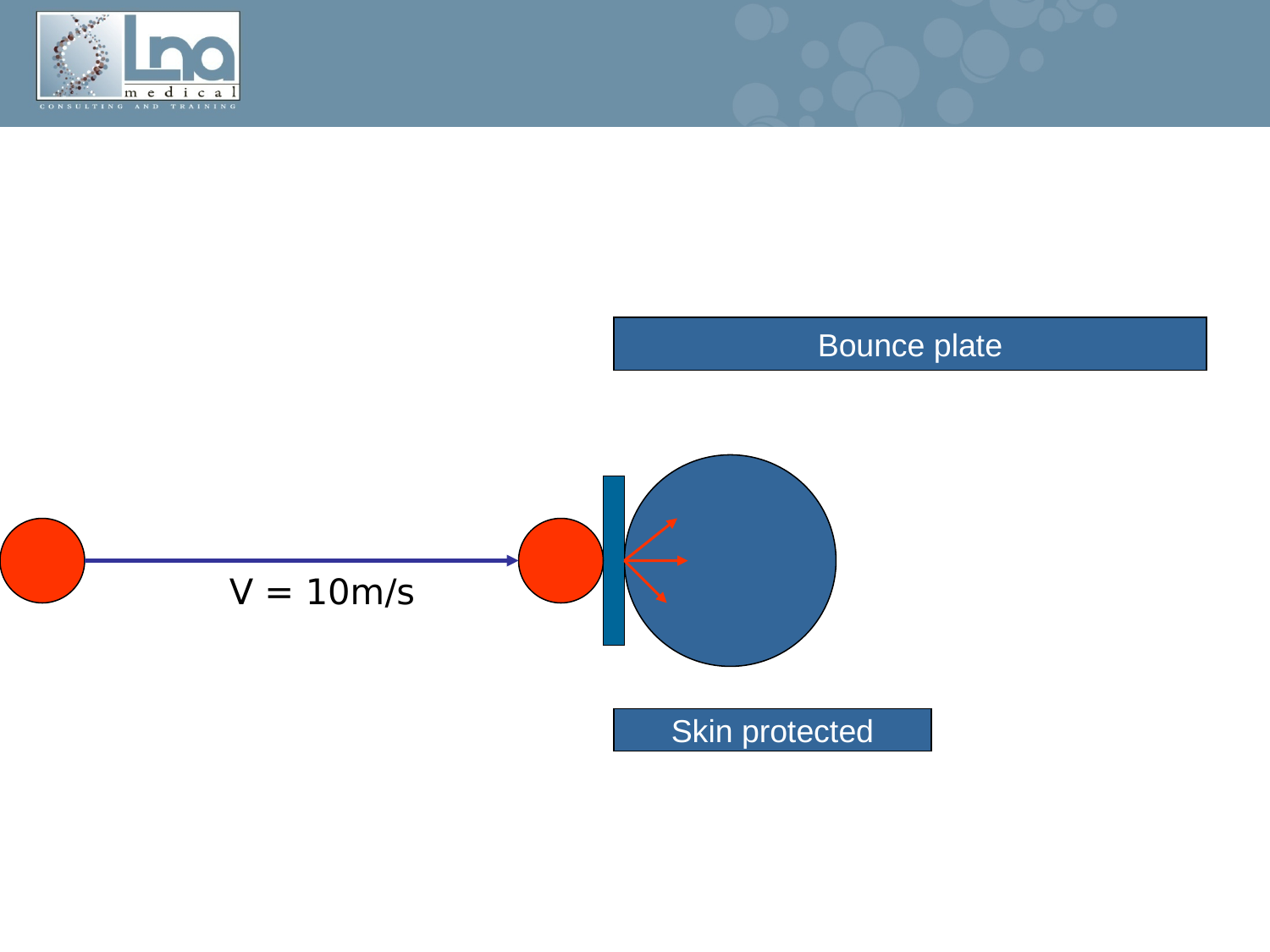

Bounce plate

V = 10m/s

Skin protected